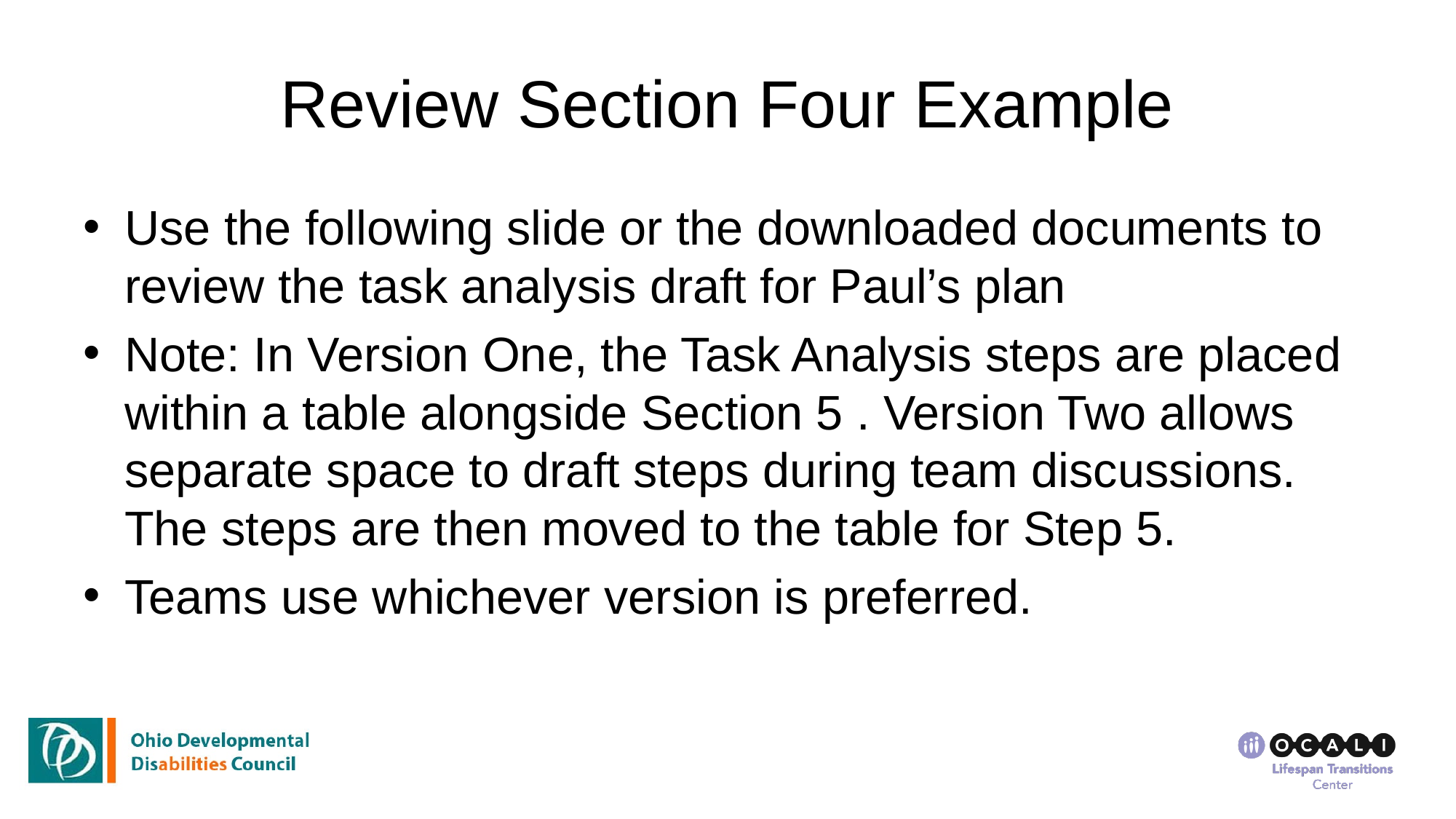

# Review Section Four Example
Use the following slide or the downloaded documents to review the task analysis draft for Paul’s plan
Note: In Version One, the Task Analysis steps are placed within a table alongside Section 5 . Version Two allows separate space to draft steps during team discussions. The steps are then moved to the table for Step 5.
Teams use whichever version is preferred.